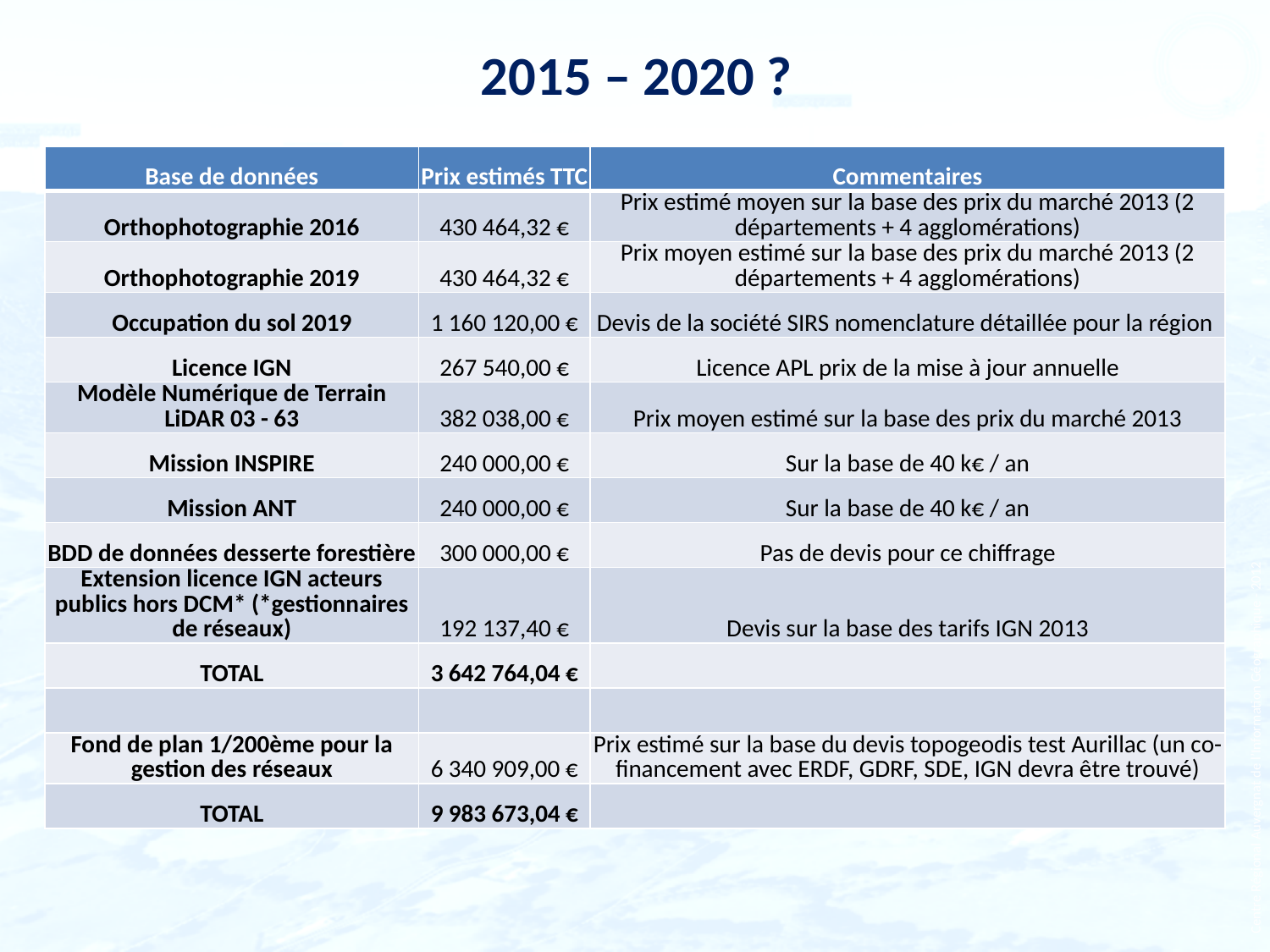

2015 – 2020 ?

| Base de données | Prix estimés TTC | Commentaires |
| --- | --- | --- |
| Orthophotographie 2016 | 430 464,32 € | Prix estimé moyen sur la base des prix du marché 2013 (2 départements + 4 agglomérations) |
| Orthophotographie 2019 | 430 464,32 € | Prix moyen estimé sur la base des prix du marché 2013 (2 départements + 4 agglomérations) |
| Occupation du sol 2019 | 1 160 120,00 € | Devis de la société SIRS nomenclature détaillée pour la région |
| Licence IGN | 267 540,00 € | Licence APL prix de la mise à jour annuelle |
| Modèle Numérique de Terrain LiDAR 03 - 63 | 382 038,00 € | Prix moyen estimé sur la base des prix du marché 2013 |
| Mission INSPIRE | 240 000,00 € | Sur la base de 40 k€ / an |
| Mission ANT | 240 000,00 € | Sur la base de 40 k€ / an |
| BDD de données desserte forestière | 300 000,00 € | Pas de devis pour ce chiffrage |
| Extension licence IGN acteurs publics hors DCM\* (\*gestionnaires de réseaux) | 192 137,40 € | Devis sur la base des tarifs IGN 2013 |
| TOTAL | 3 642 764,04 € |  |
|  |  |  |
| Fond de plan 1/200ème pour la gestion des réseaux | 6 340 909,00 € | Prix estimé sur la base du devis topogeodis test Aurillac (un co-financement avec ERDF, GDRF, SDE, IGN devra être trouvé) |
| TOTAL | 9 983 673,04 € |  |